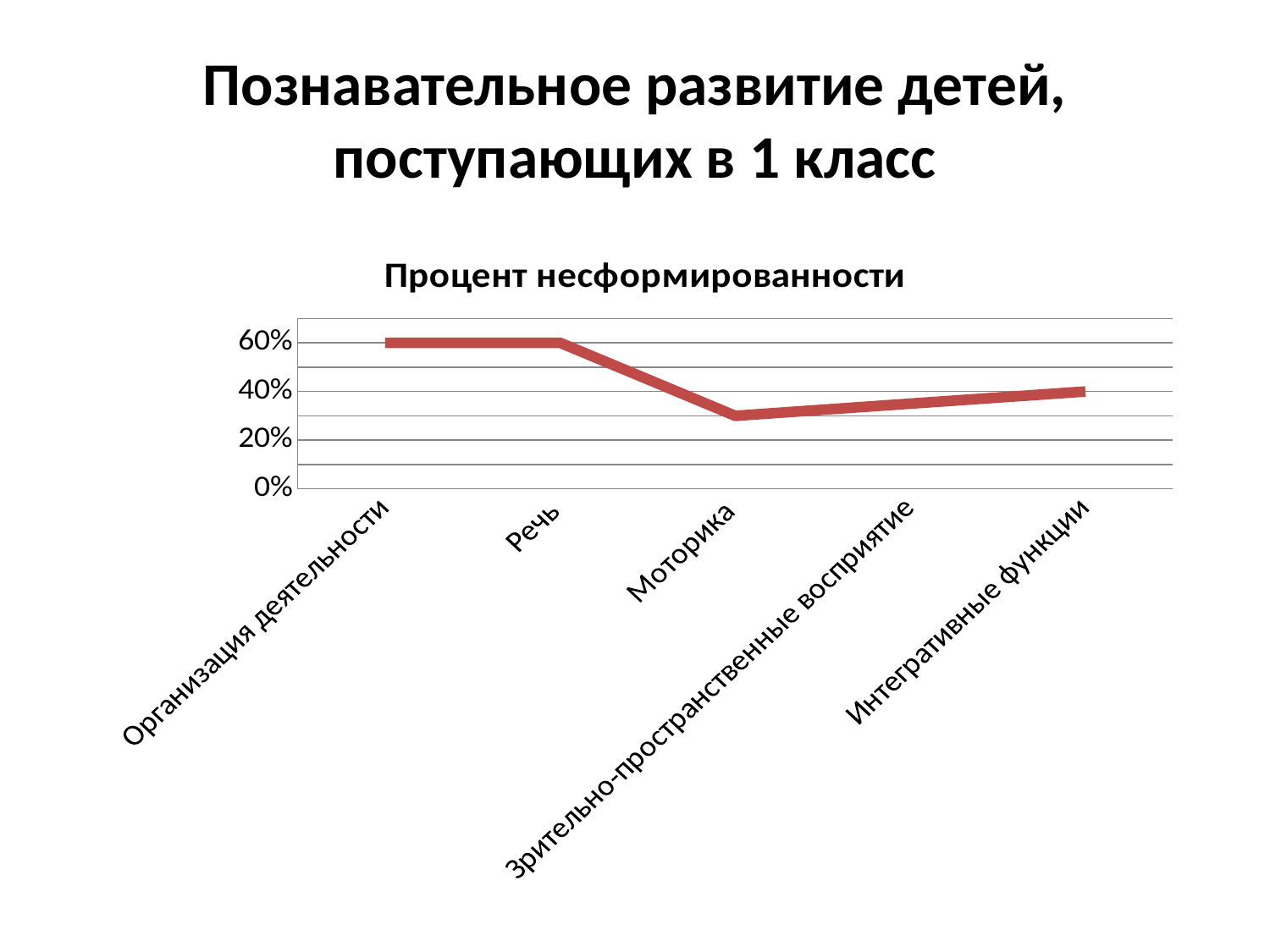

# Познавательное развитие детей, поступающих в 1 класс

### Chart:

| Category | Процент несформированности |
|---|---|
| Организация деятельности | 0.6000000000000006 |
| Речь  | 0.6000000000000006 |
| Моторика  | 0.3000000000000003 |
| Зрительно-пространственные восприятие | 0.3500000000000003 |
| Интегративные функции | 0.4 |